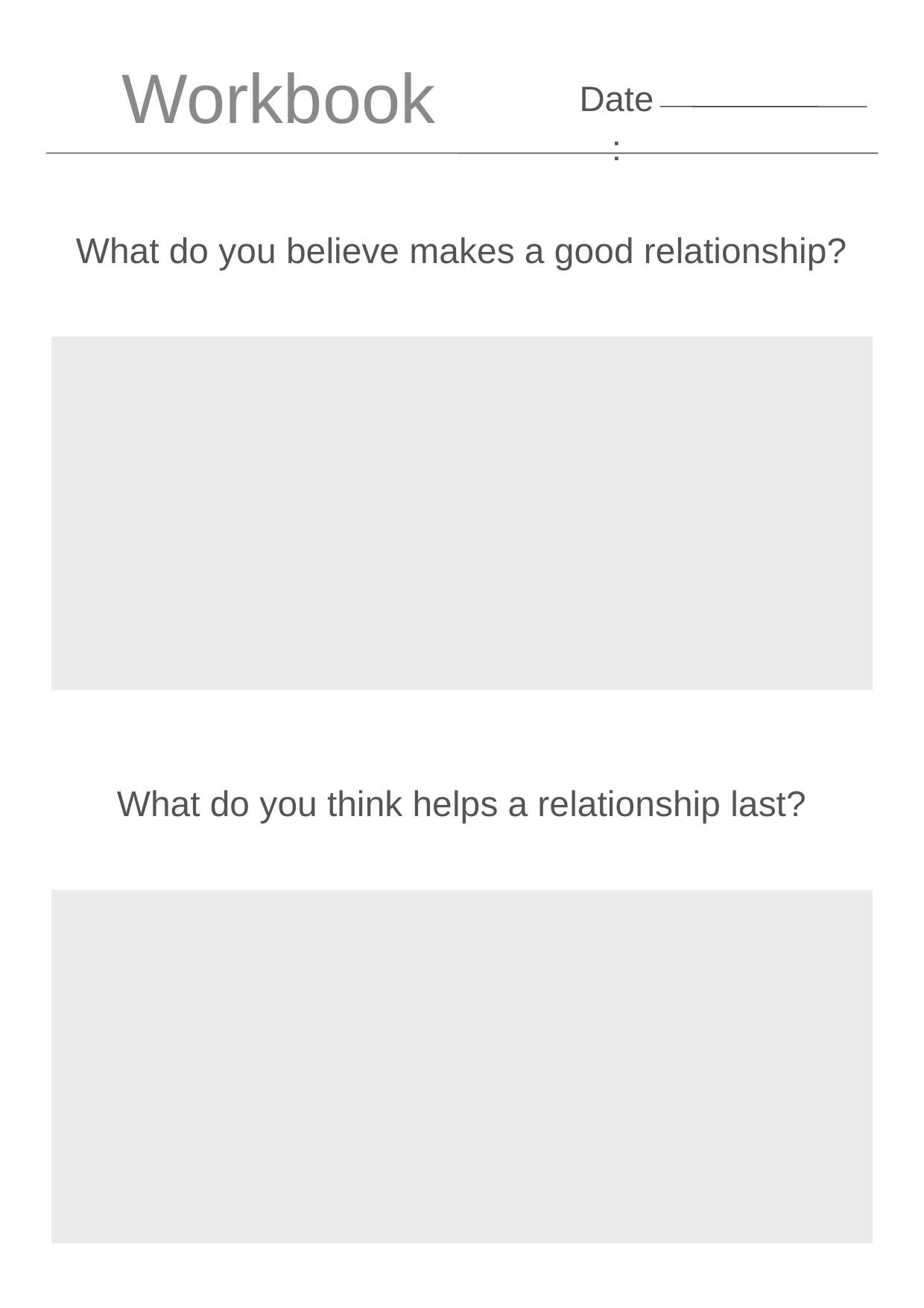

Workbook
Date:

What do you believe makes a good relationship?

What do you think helps a relationship last?